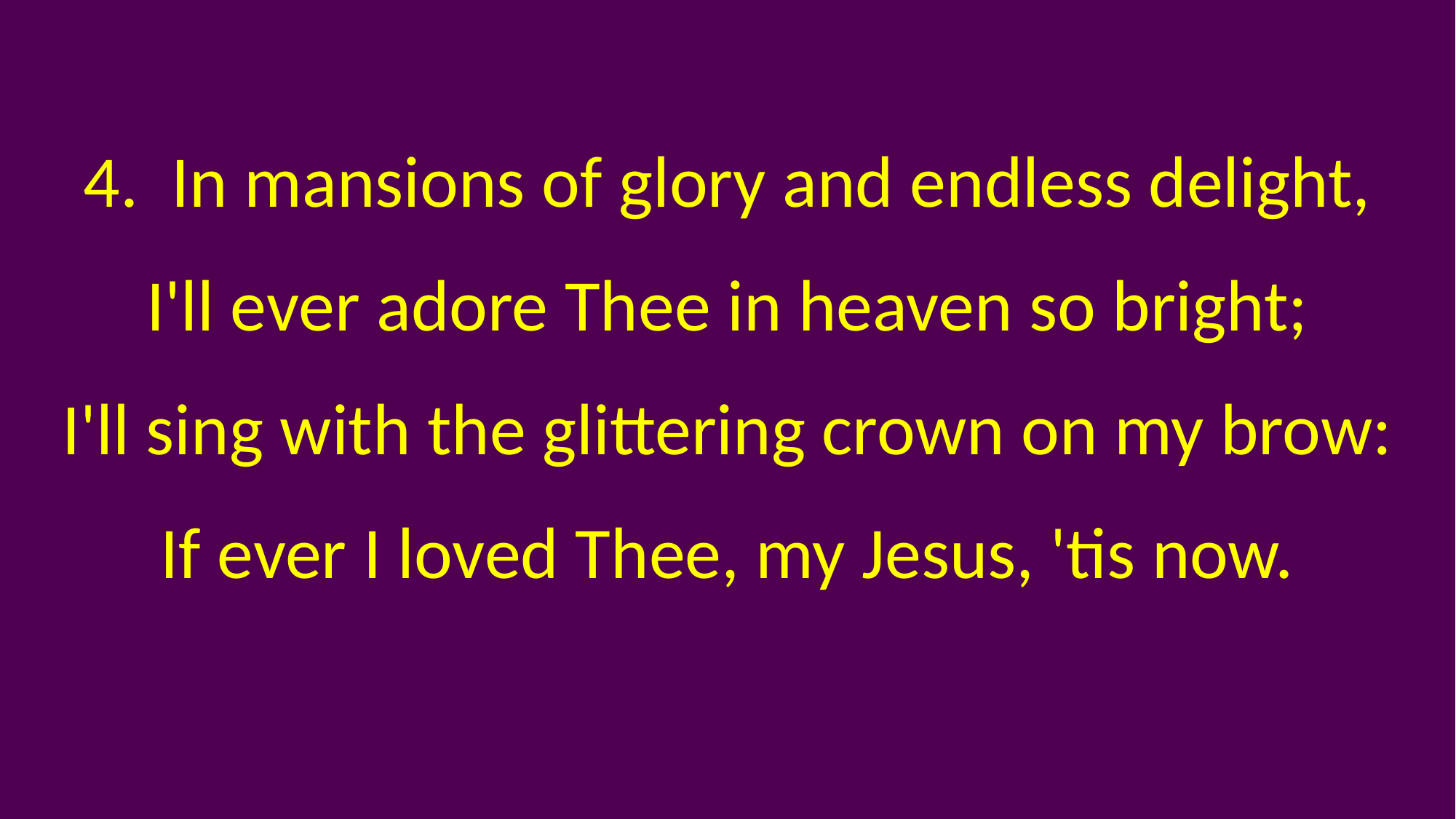

4.  In mansions of glory and endless delight,
I'll ever adore Thee in heaven so bright;
I'll sing with the glittering crown on my brow:
If ever I loved Thee, my Jesus, 'tis now.